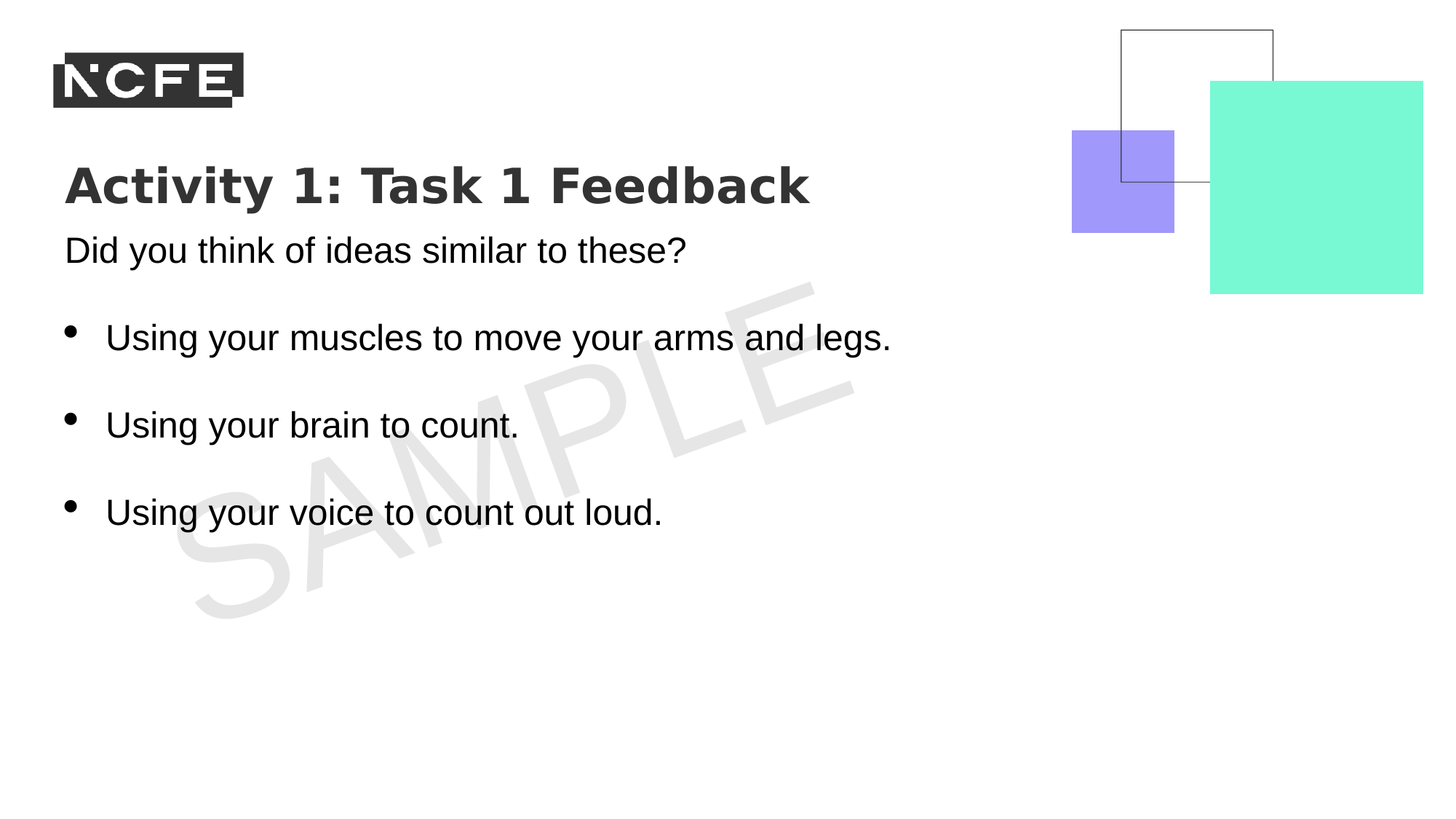

Activity 1: Task 1 Feedback
Did you think of ideas similar to these?

Using your muscles to move your arms and legs.

Using your brain to count.

Using your voice to count out loud.